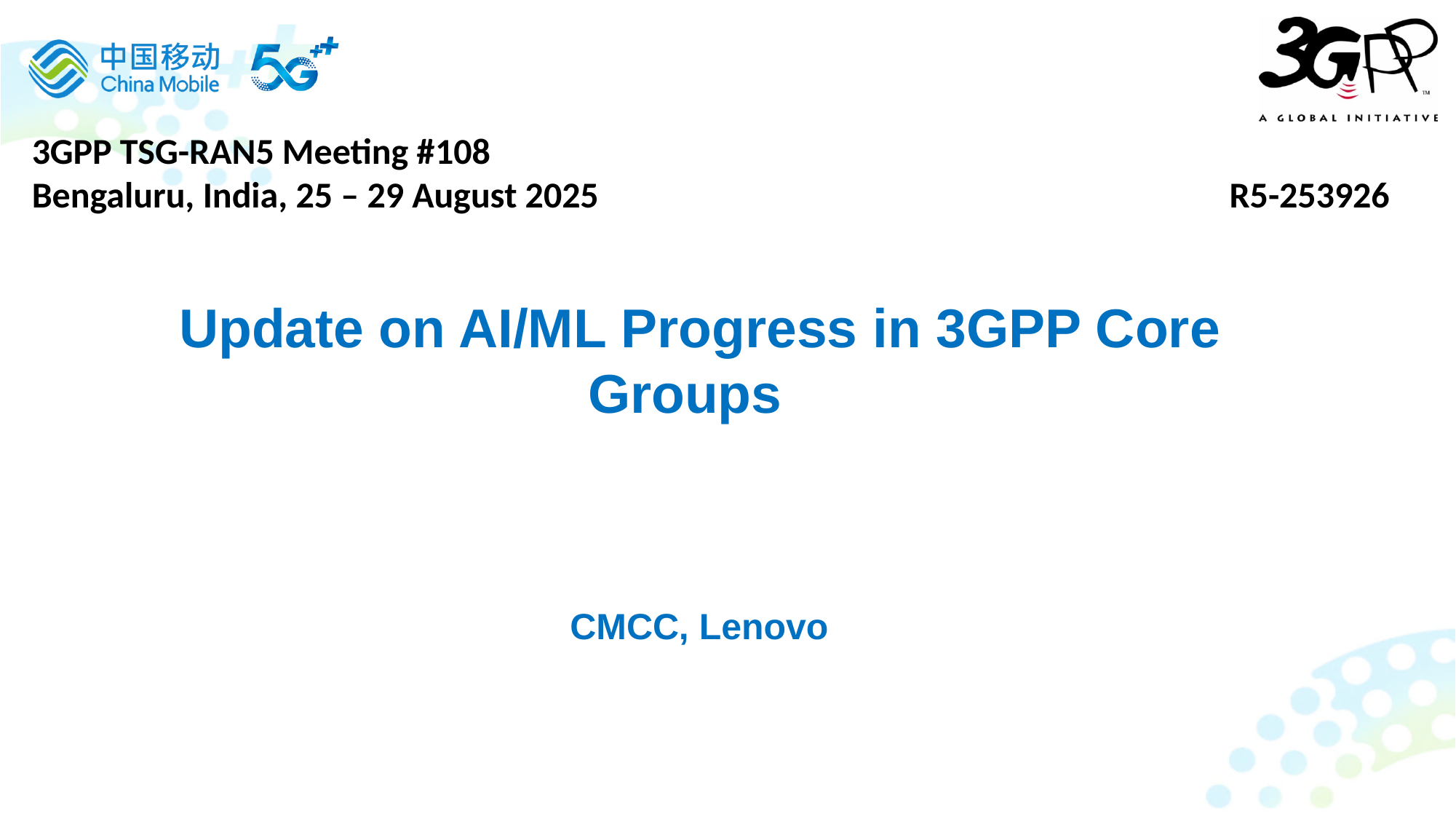

3GPP TSG-RAN5 Meeting #108
Bengaluru, India, 25 – 29 August 2025                                                                             R5-253926
Update on AI/ML Progress in 3GPP Core Groups
CMCC, Lenovo